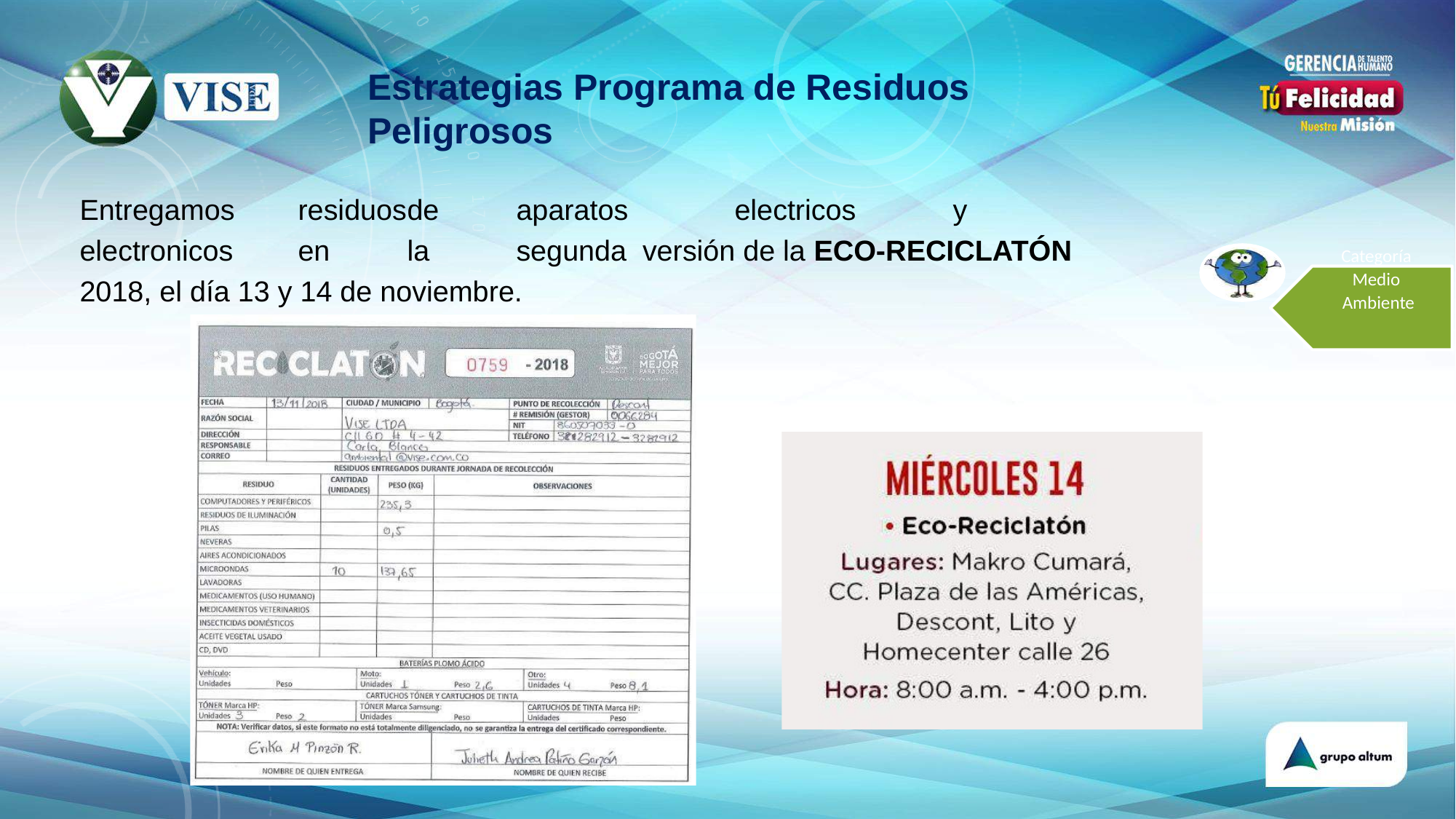

# Estrategias Programa de Residuos Peligrosos
Entregamos	residuos	de	aparatos	electricos	y	electronicos	en	la	segunda  versión de la ECO-RECICLATÓN 2018, el día 13 y 14 de noviembre.
Categoría  Medio  Ambiente